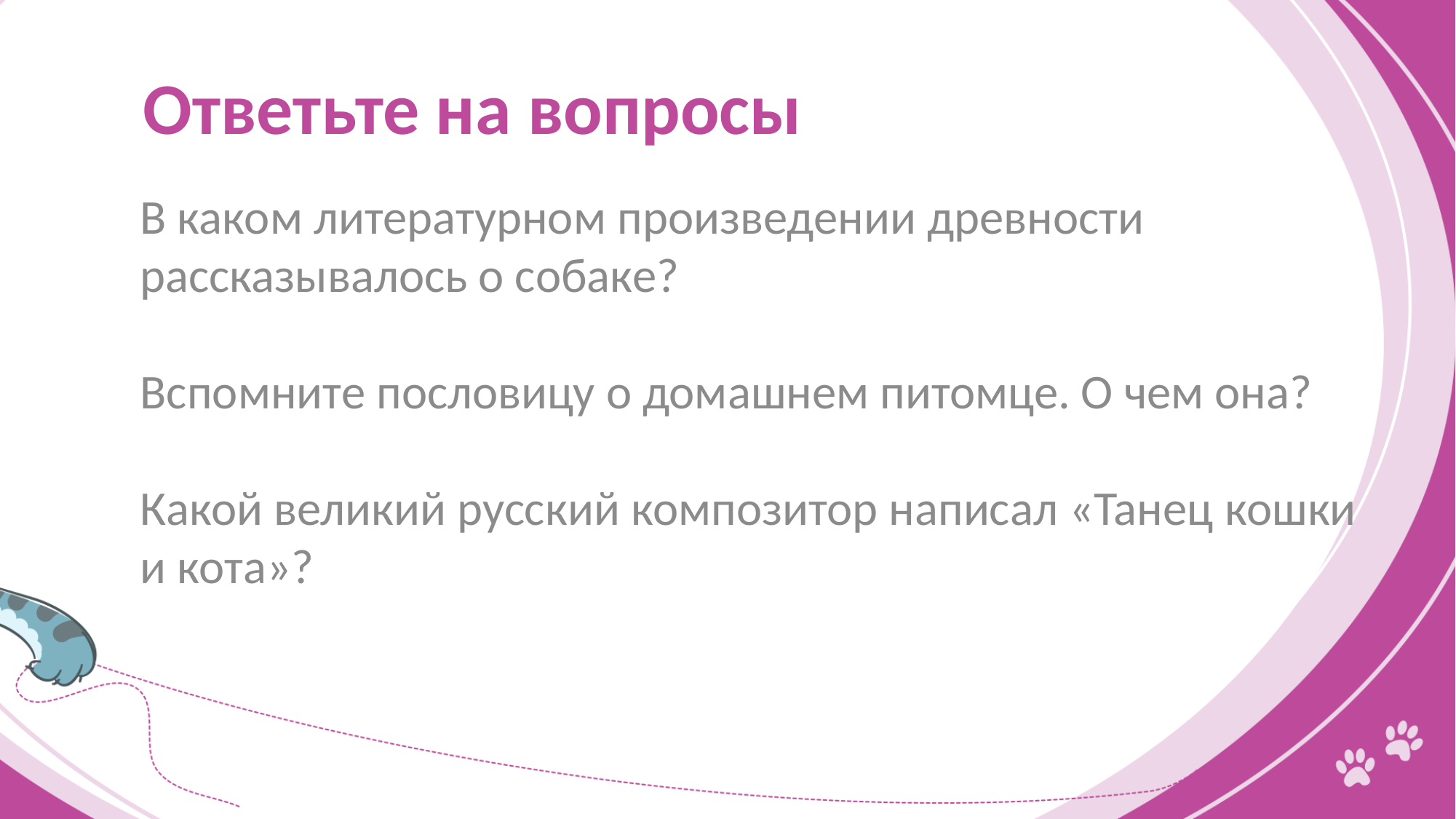

# Ответьте на вопросы
В каком литературном произведении древности рассказывалось о собаке?

Вспомните пословицу о домашнем питомце. О чем она?

Какой великий русский композитор написал «Танец кошки  и кота»?